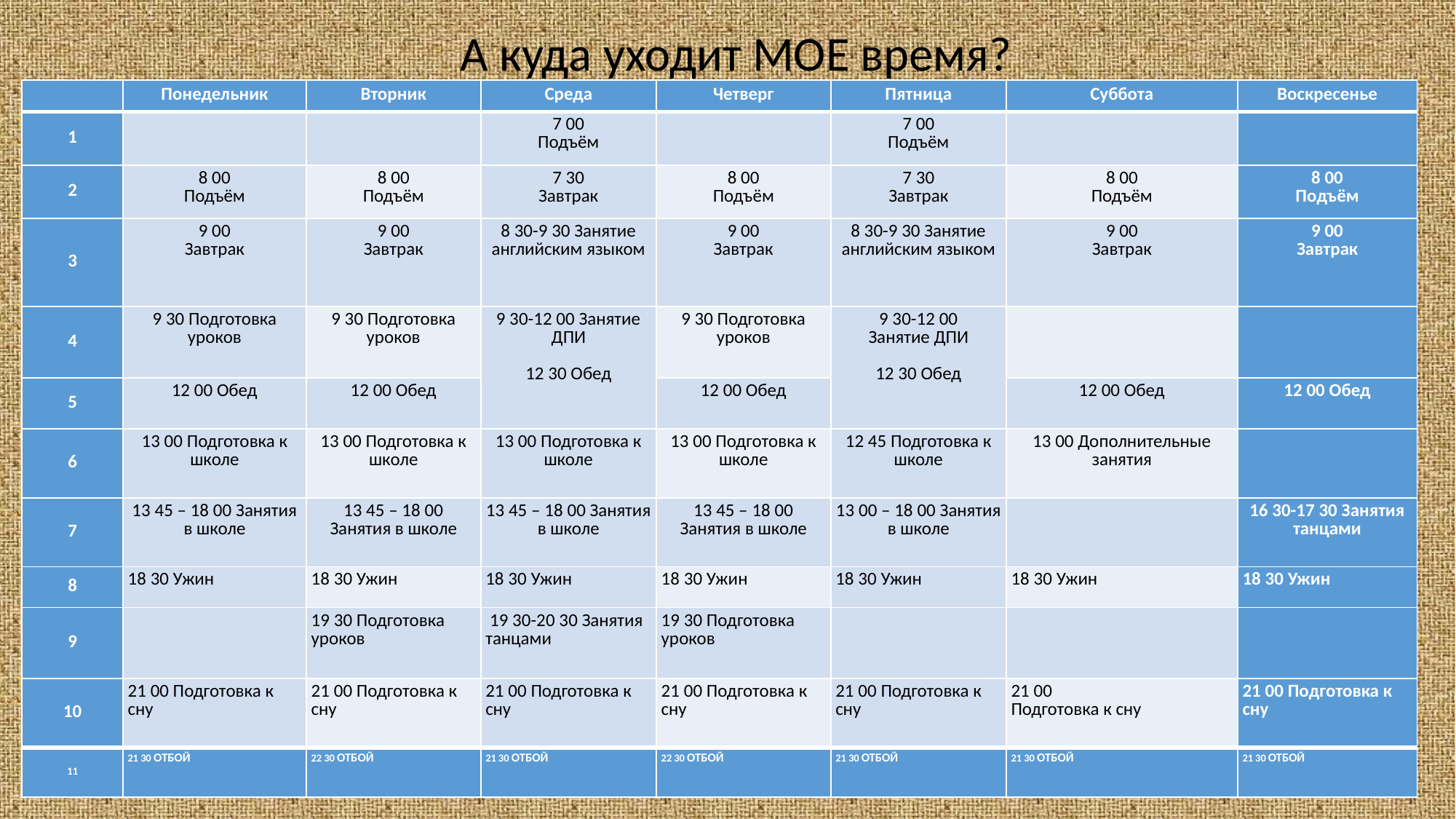

А куда уходит МОЕ время?
|  | Понедельник | Вторник | Среда | Четверг | Пятница | Суббота | Воскресенье |
| --- | --- | --- | --- | --- | --- | --- | --- |
| 1 |  |  | 7 00 Подъём |  | 7 00 Подъём |  |  |
| 2 | 8 00 Подъём | 8 00 Подъём | 7 30 Завтрак | 8 00 Подъём | 7 30 Завтрак | 8 00 Подъём | 8 00 Подъём |
| 3 | 9 00 Завтрак | 9 00 Завтрак | 8 30-9 30 Занятие английским языком | 9 00 Завтрак | 8 30-9 30 Занятие английским языком | 9 00 Завтрак | 9 00 Завтрак |
| 4 | 9 30 Подготовка уроков | 9 30 Подготовка уроков | 9 30-12 00 Занятие ДПИ   12 30 Обед | 9 30 Подготовка уроков | 9 30-12 00 Занятие ДПИ   12 30 Обед |  |  |
| 5 | 12 00 Обед | 12 00 Обед |  | 12 00 Обед |  | 12 00 Обед | 12 00 Обед |
| 6 | 13 00 Подготовка к школе | 13 00 Подготовка к школе | 13 00 Подготовка к школе | 13 00 Подготовка к школе | 12 45 Подготовка к школе | 13 00 Дополнительные занятия |  |
| 7 | 13 45 – 18 00 Занятия в школе | 13 45 – 18 00 Занятия в школе | 13 45 – 18 00 Занятия в школе | 13 45 – 18 00 Занятия в школе | 13 00 – 18 00 Занятия в школе |  | 16 30-17 30 Занятия танцами |
| 8 | 18 30 Ужин | 18 30 Ужин | 18 30 Ужин | 18 30 Ужин | 18 30 Ужин | 18 30 Ужин | 18 30 Ужин |
| 9 |  | 19 30 Подготовка уроков | 19 30-20 30 Занятия танцами | 19 30 Подготовка уроков |  |  |  |
| 10 | 21 00 Подготовка к сну | 21 00 Подготовка к сну | 21 00 Подготовка к сну | 21 00 Подготовка к сну | 21 00 Подготовка к сну | 21 00 Подготовка к сну | 21 00 Подготовка к сну |
| 11 | 21 30 ОТБОЙ | 22 30 ОТБОЙ | 21 30 ОТБОЙ | 22 30 ОТБОЙ | 21 30 ОТБОЙ | 21 30 ОТБОЙ | 21 30 ОТБОЙ |